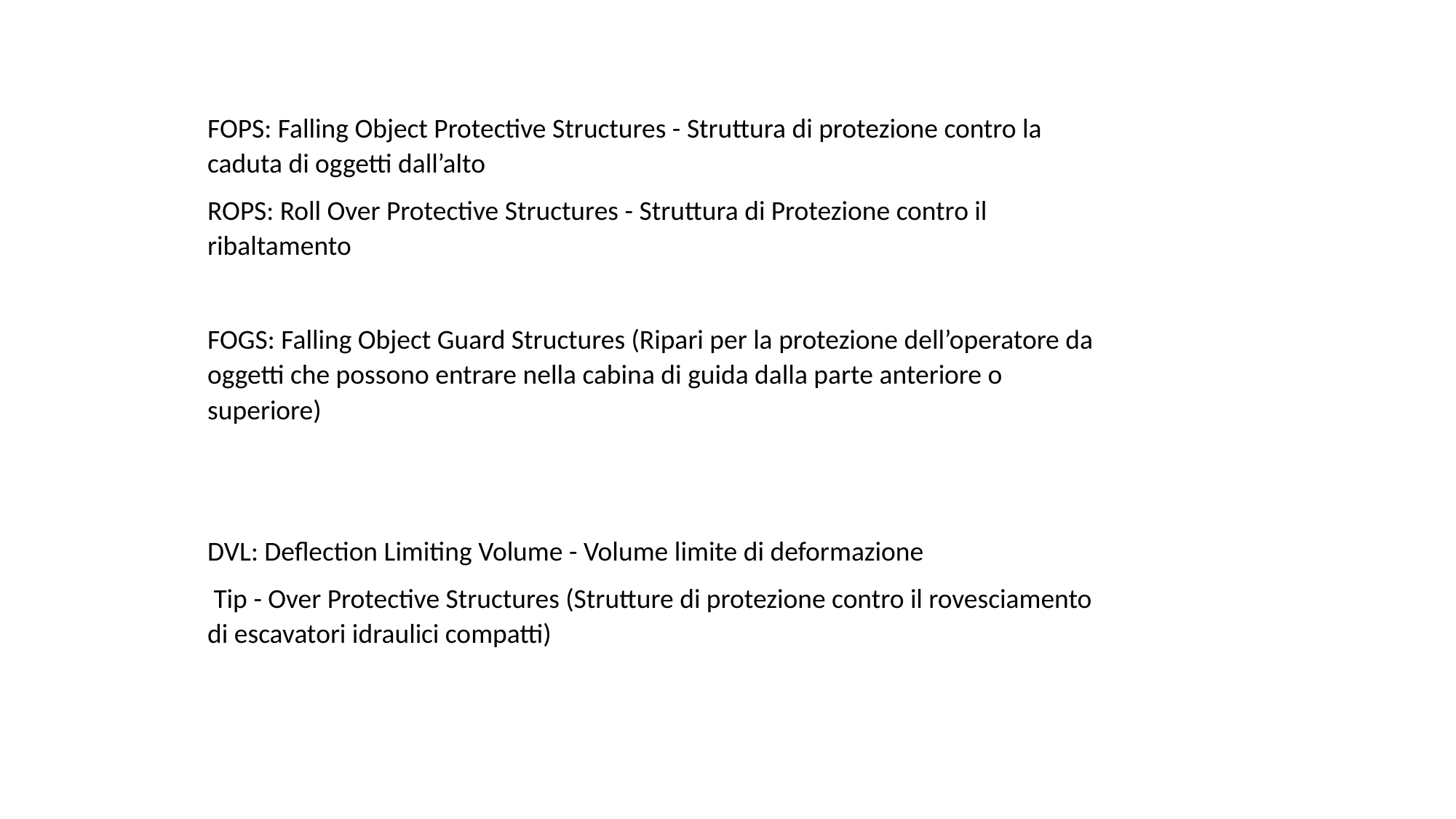

FOPS: Falling Object Protective Structures - Struttura di protezione contro la caduta di oggetti dall’alto
ROPS: Roll Over Protective Structures - Struttura di Protezione contro il ribaltamento

FOGS: Falling Object Guard Structures (Ripari per la protezione dell’operatore da oggetti che possono entrare nella cabina di guida dalla parte anteriore o superiore)

DVL: Deflection Limiting Volume - Volume limite di deformazione
 Tip - Over Protective Structures (Strutture di protezione contro il rovesciamento di escavatori idraulici compatti)